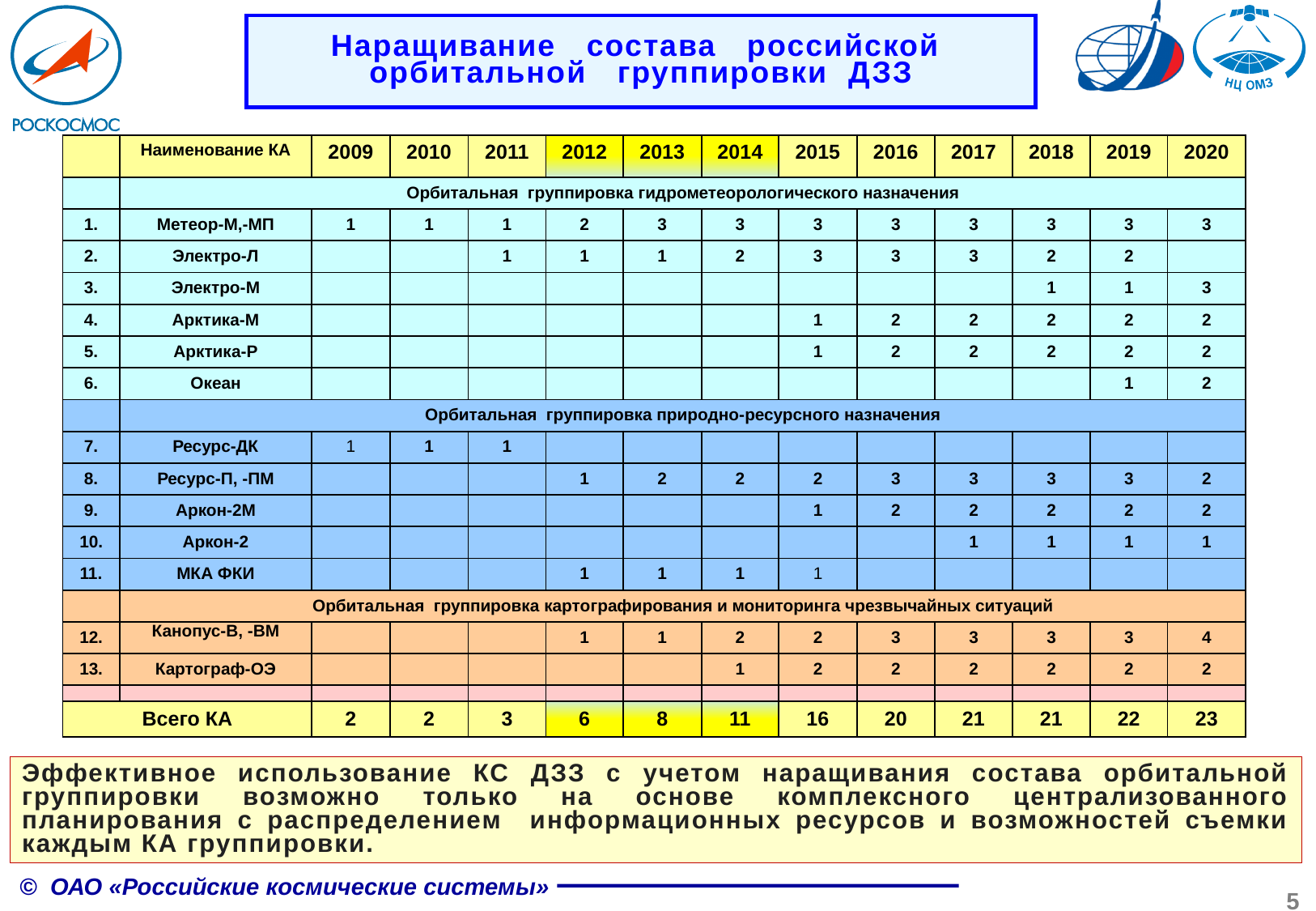

Наращивание   состава   российской
орбитальной   группировки  ДЗЗ
|  | Наименование КА | 2009 | 2010 | 2011 | 2012 | 2013 | 2014 | 2015 | 2016 | 2017 | 2018 | 2019 | 2020 |
| --- | --- | --- | --- | --- | --- | --- | --- | --- | --- | --- | --- | --- | --- |
|  | Орбитальная группировка гидрометеорологического назначения |  |  |  |  |  |  |  |  |  |  |  |  |
| 1. | Метеор-М,-МП | 1 | 1 | 1 | 2 | 3 | 3 | 3 | 3 | 3 | 3 | 3 | 3 |
| 2. | Электро-Л |  |  | 1 | 1 | 1 | 2 | 3 | 3 | 3 | 2 | 2 |  |
| 3. | Электро-М |  |  |  |  |  |  |  |  |  | 1 | 1 | 3 |
| 4. | Арктика-М |  |  |  |  |  |  | 1 | 2 | 2 | 2 | 2 | 2 |
| 5. | Арктика-Р |  |  |  |  |  |  | 1 | 2 | 2 | 2 | 2 | 2 |
| 6. | Океан |  |  |  |  |  |  |  |  |  |  | 1 | 2 |
|  | Орбитальная группировка природно-ресурсного назначения |  |  |  |  |  |  |  |  |  |  |  |  |
| 7. | Ресурс-ДК | 1 | 1 | 1 |  |  |  |  |  |  |  |  |  |
| 8. | Ресурс-П, -ПМ |  |  |  | 1 | 2 | 2 | 2 | 3 | 3 | 3 | 3 | 2 |
| 9. | Аркон-2М |  |  |  |  |  |  | 1 | 2 | 2 | 2 | 2 | 2 |
| 10. | Аркон-2 |  |  |  |  |  |  |  |  | 1 | 1 | 1 | 1 |
| 11. | МКА ФКИ |  |  |  | 1 | 1 | 1 | 1 |  |  |  |  |  |
|  | Орбитальная группировка картографирования и мониторинга чрезвычайных ситуаций |  |  |  |  |  |  |  |  |  |  |  |  |
| 12. | Канопус-В, -ВМ |  |  |  | 1 | 1 | 2 | 2 | 3 | 3 | 3 | 3 | 4 |
| 13. | Картограф-ОЭ |  |  |  |  |  | 1 | 2 | 2 | 2 | 2 | 2 | 2 |
|  |  |  |  |  |  |  |  |  |  |  |  |  |  |
| Всего КА |  | 2 | 2 | 3 | 6 | 8 | 11 | 16 | 20 | 21 | 21 | 22 | 23 |
Эффективное использование КС ДЗЗ с учетом наращивания состава орбитальной группировки возможно только на основе комплексного централизованного планирования с распределением  информационных ресурсов и возможностей съемки каждым КА группировки.
5